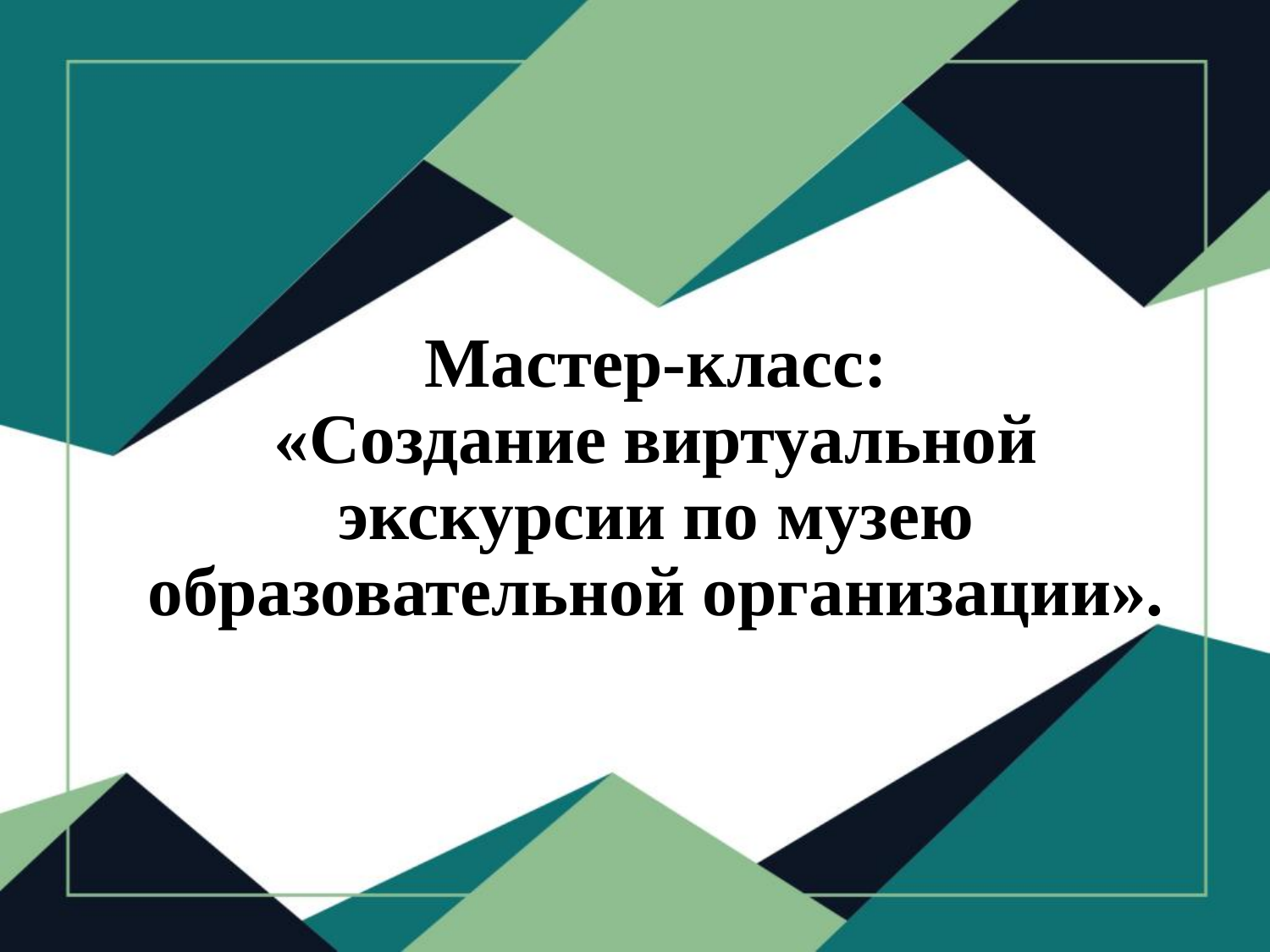

# Мастер-класс: «Создание виртуальной экскурсии по музею образовательной организации».